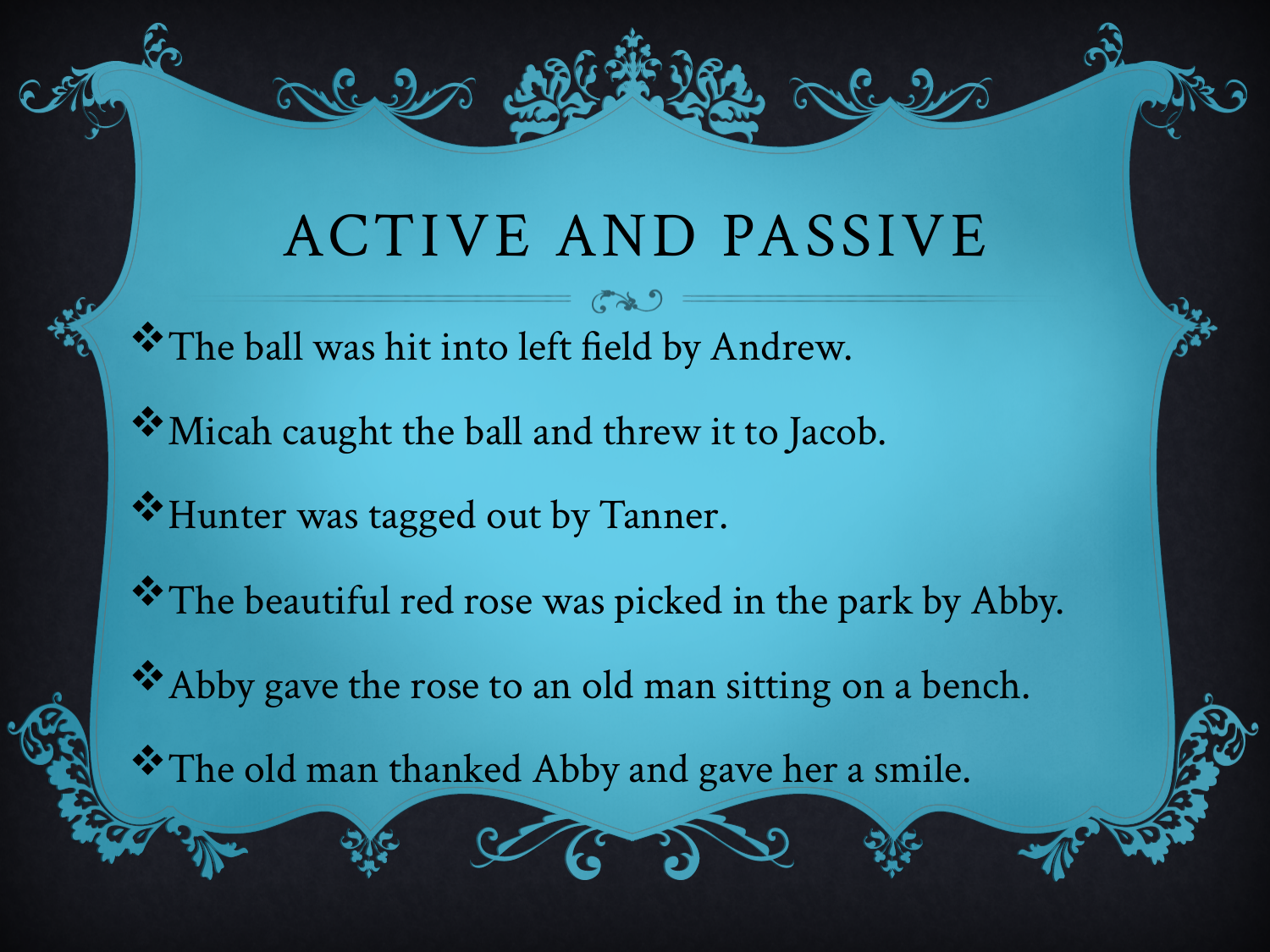

# ACTIVE AND PASSIVE
The ball was hit into left field by Andrew.
Micah caught the ball and threw it to Jacob.
Hunter was tagged out by Tanner.
The beautiful red rose was picked in the park by Abby.
Abby gave the rose to an old man sitting on a bench.
The old man thanked Abby and gave her a smile.